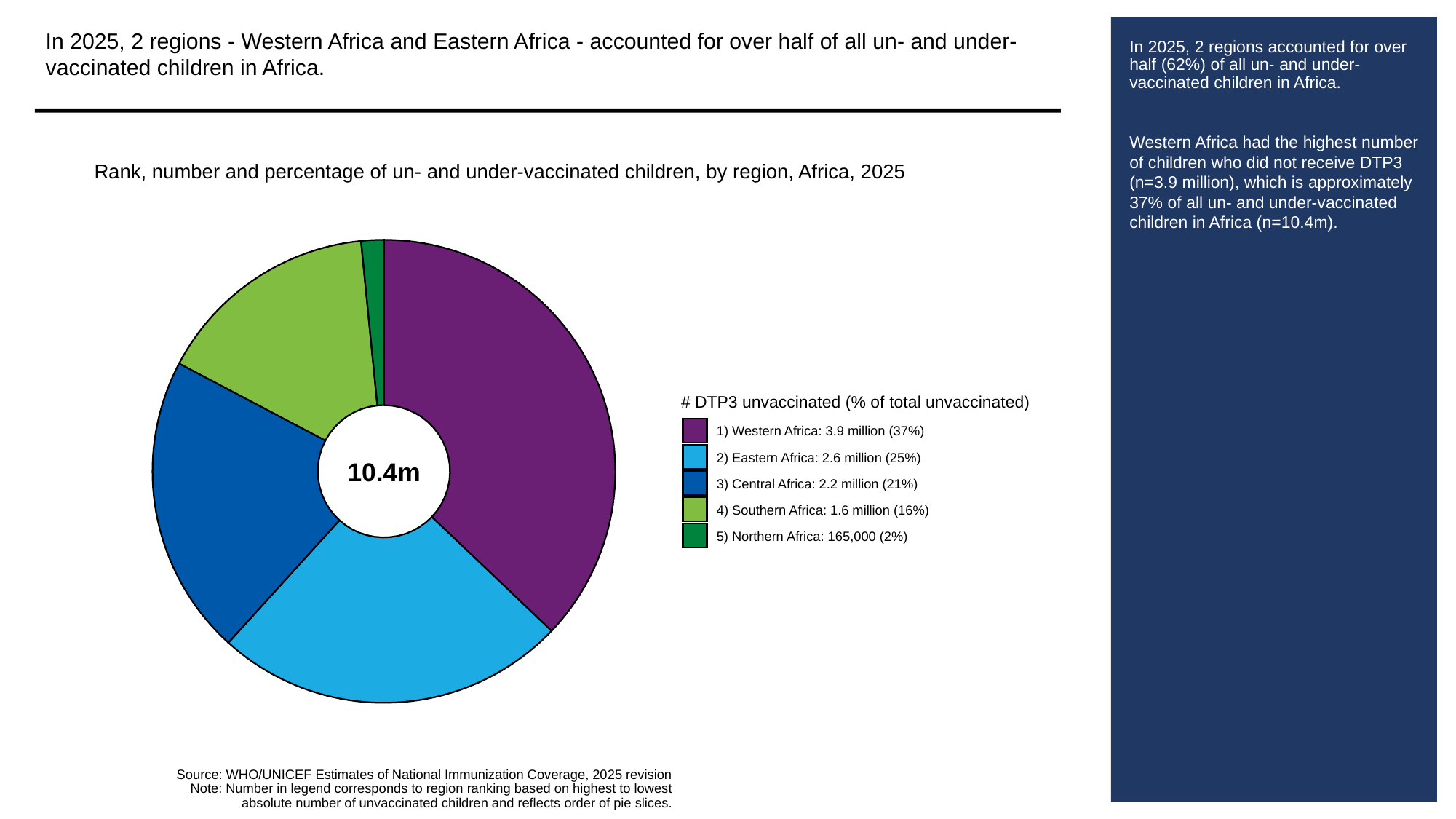

In 2025, 2 regions - Western Africa and Eastern Africa - accounted for over half of all un- and under-vaccinated children in Africa.
# In 2025, 2 regions accounted for over half (62%) of all un- and under-vaccinated children in Africa.

Western Africa had the highest number of children who did not receive DTP3 (n=3.9 million), which is approximately 37% of all un- and under-vaccinated children in Africa (n=10.4m).

Rank, number and percentage of un- and under-vaccinated children, by region, Africa, 2025

# DTP3 unvaccinated (% of total unvaccinated)

1) Western Africa: 3.9 million (37%)

2) Eastern Africa: 2.6 million (25%)
10.4m

3) Central Africa: 2.2 million (21%)

4) Southern Africa: 1.6 million (16%)

5) Northern Africa: 165,000 (2%)
Source: WHO/UNICEF Estimates of National Immunization Coverage, 2025 revision
Note: Number in legend corresponds to region ranking based on highest to lowest
absolute number of unvaccinated children and reflects order of pie slices.